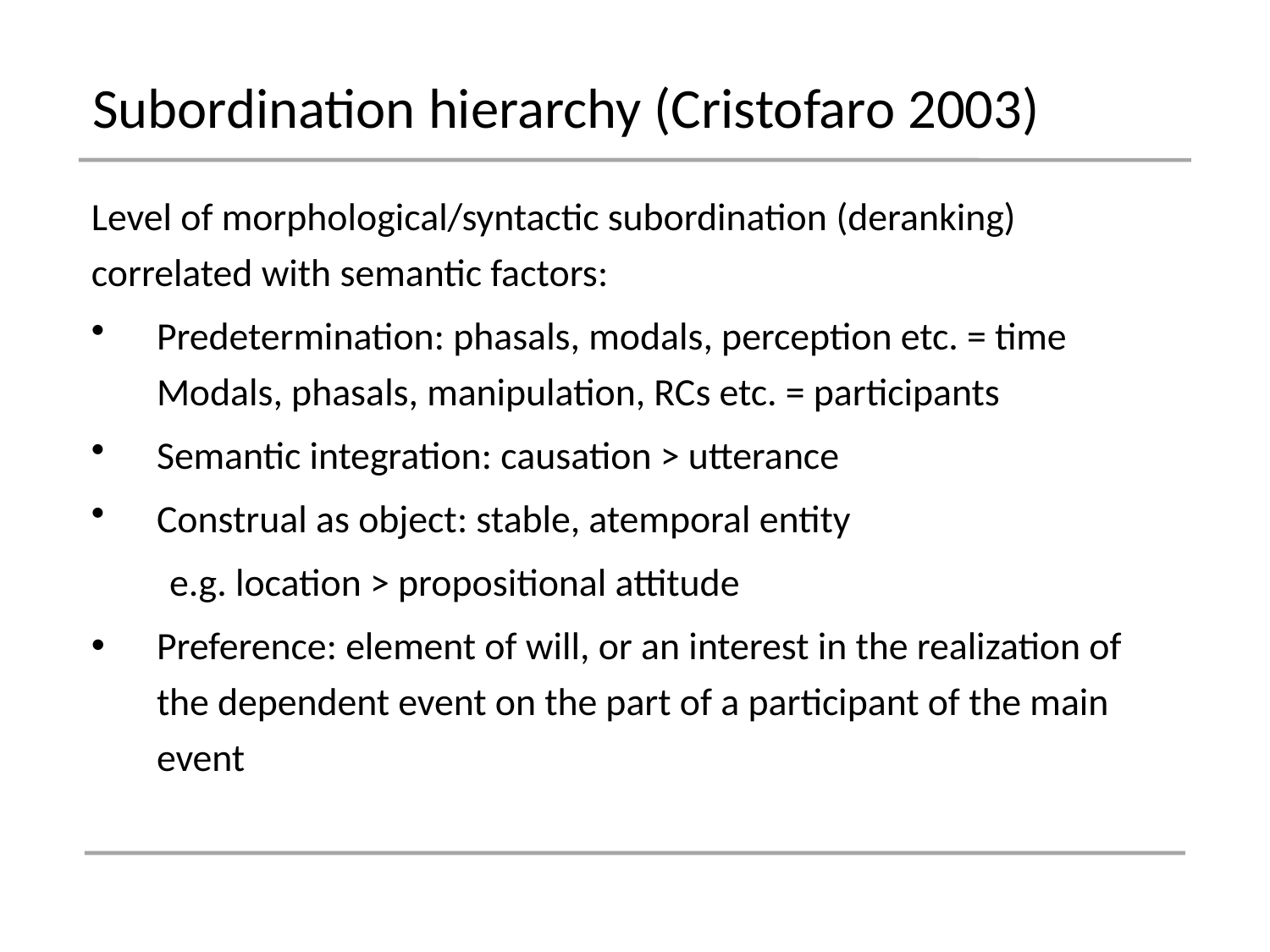

# Subordination hierarchy (Cristofaro 2003)
Level of morphological/syntactic subordination (deranking) correlated with semantic factors:
Predetermination: phasals, modals, perception etc. = time
Modals, phasals, manipulation, RCs etc. = participants
Semantic integration: causation > utterance
Construal as object: stable, atemporal entity
         e.g. location > propositional attitude
Preference: element of will, or an interest in the realization of the dependent event on the part of a participant of the main event